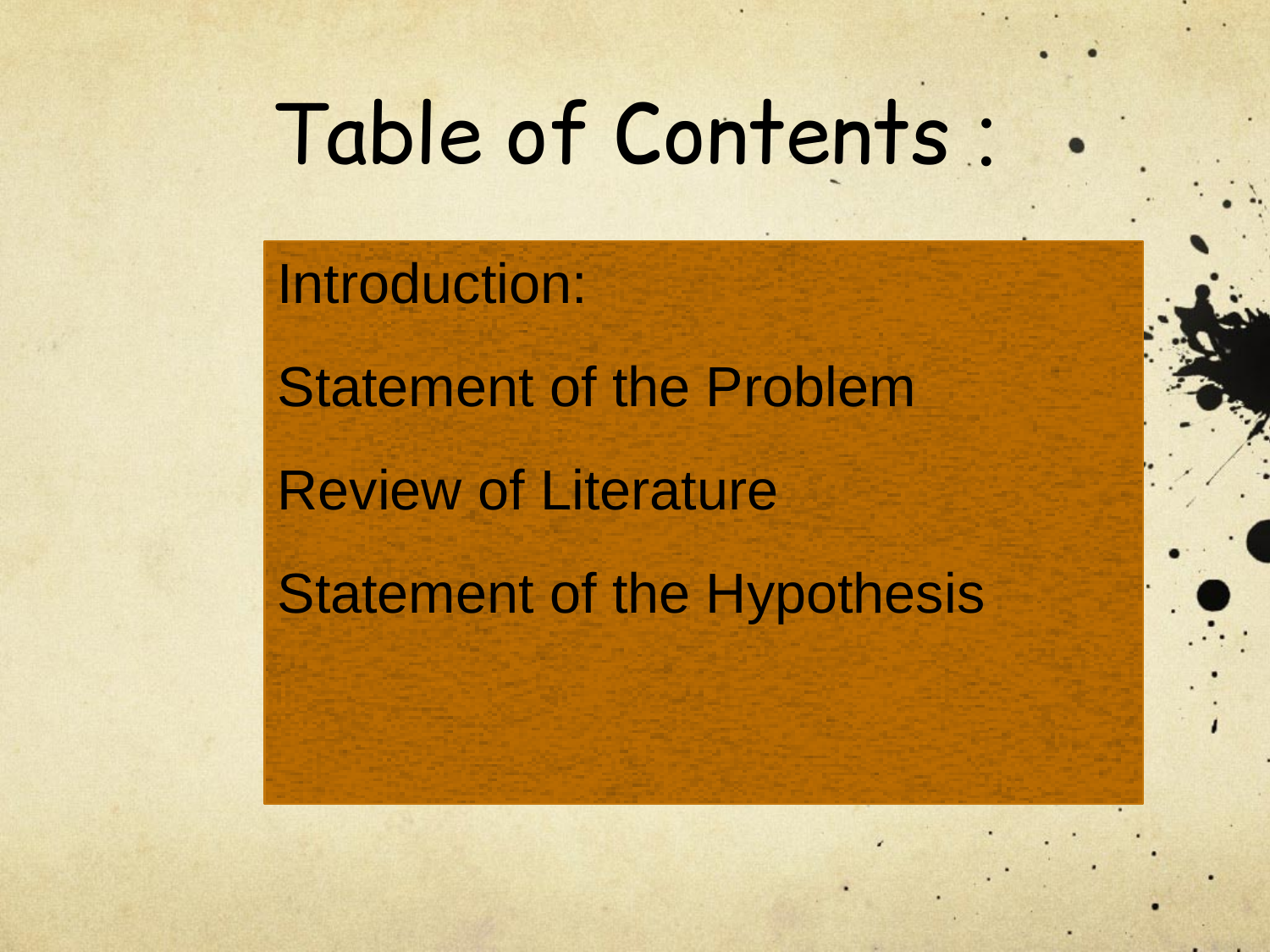

# Table of Contents :
Introduction:
Statement of the Problem
Review of Literature
Statement of the Hypothesis